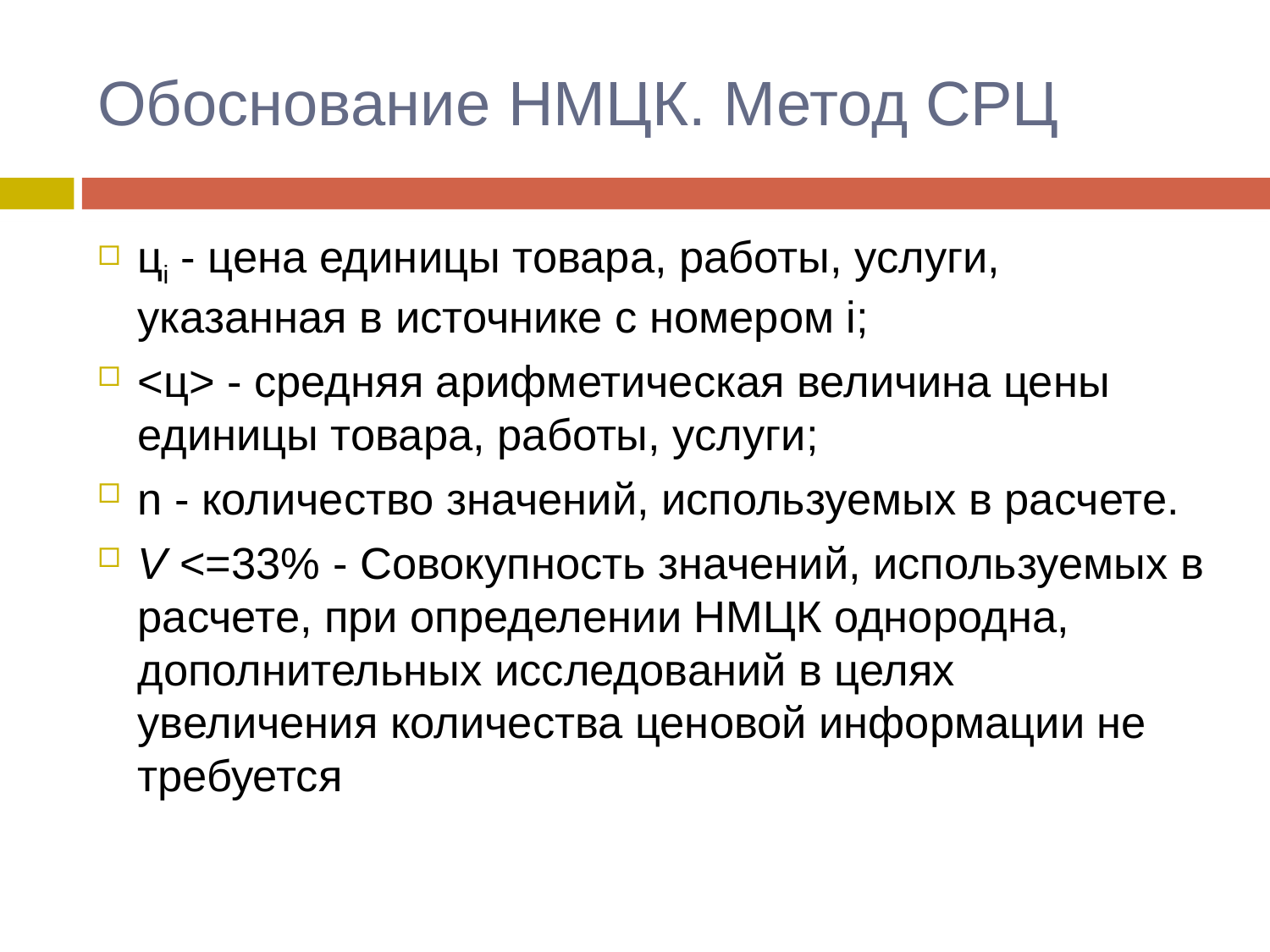

# Обоснование НМЦК. Метод СРЦ
цi - цена единицы товара, работы, услуги, указанная в источнике с номером i;
<ц> - средняя арифметическая величина цены единицы товара, работы, услуги;
n - количество значений, используемых в расчете.
V <=33% - Совокупность значений, используемых в расчете, при определении НМЦК однородна, дополнительных исследований в целях увеличения количества ценовой информации не требуется